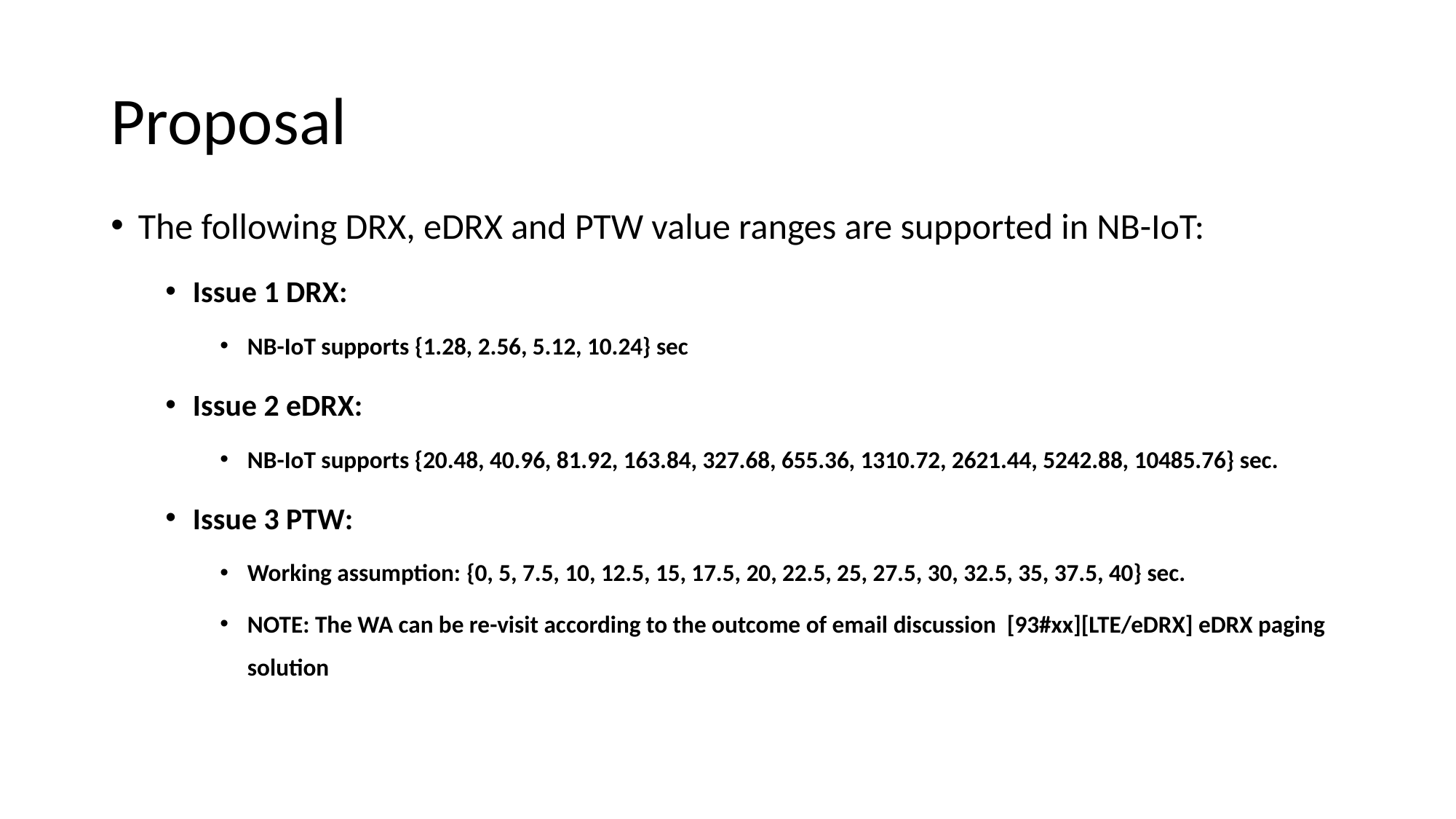

# Proposal
The following DRX, eDRX and PTW value ranges are supported in NB-IoT:
Issue 1 DRX:
NB-IoT supports {1.28, 2.56, 5.12, 10.24} sec
Issue 2 eDRX:
NB-IoT supports {20.48, 40.96, 81.92, 163.84, 327.68, 655.36, 1310.72, 2621.44, 5242.88, 10485.76} sec.
Issue 3 PTW:
Working assumption: {0, 5, 7.5, 10, 12.5, 15, 17.5, 20, 22.5, 25, 27.5, 30, 32.5, 35, 37.5, 40} sec.
NOTE: The WA can be re-visit according to the outcome of email discussion  [93#xx][LTE/eDRX] eDRX paging solution